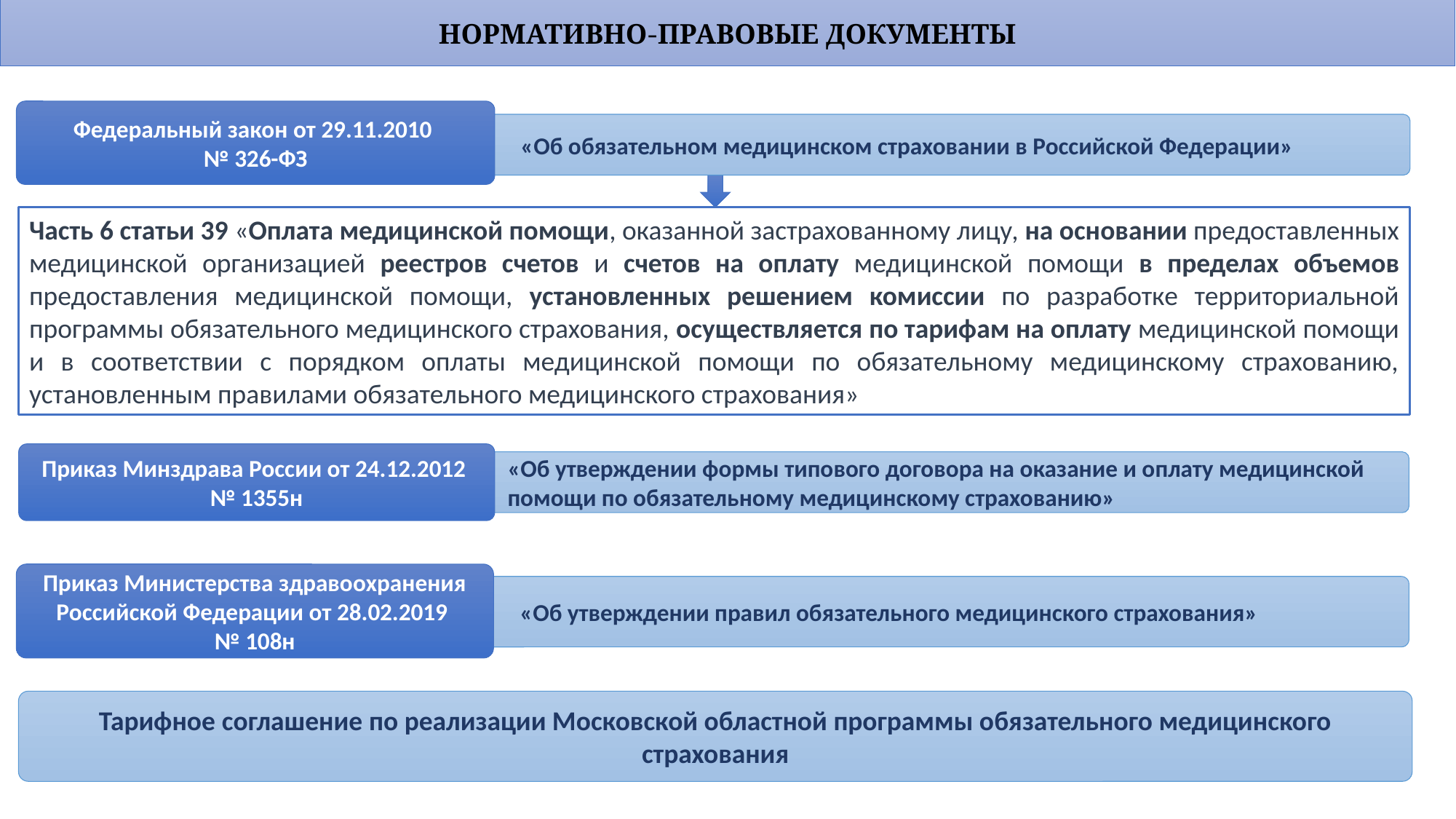

НОРМАТИВНО-ПРАВОВЫЕ ДОКУМЕНТЫ
Федеральный закон от 29.11.2010
№ 326-ФЗ
«Об обязательном медицинском страховании в Российской Федерации»

Часть 6 статьи 39 «Оплата медицинской помощи, оказанной застрахованному лицу, на основании предоставленных медицинской организацией реестров счетов и счетов на оплату медицинской помощи в пределах объемов предоставления медицинской помощи, установленных решением комиссии по разработке территориальной программы обязательного медицинского страхования, осуществляется по тарифам на оплату медицинской помощи и в соответствии с порядком оплаты медицинской помощи по обязательному медицинскому страхованию, установленным правилами обязательного медицинского страхования»
Приказ Минздрава России от 24.12.2012
№ 1355н
«Об утверждении формы типового договора на оказание и оплату медицинской помощи по обязательному медицинскому страхованию»
Приказ Министерства здравоохранения Российской Федерации от 28.02.2019
№ 108н
«Об утверждении правил обязательного медицинского страхования»
Тарифное соглашение по реализации Московской областной программы обязательного медицинского страхования